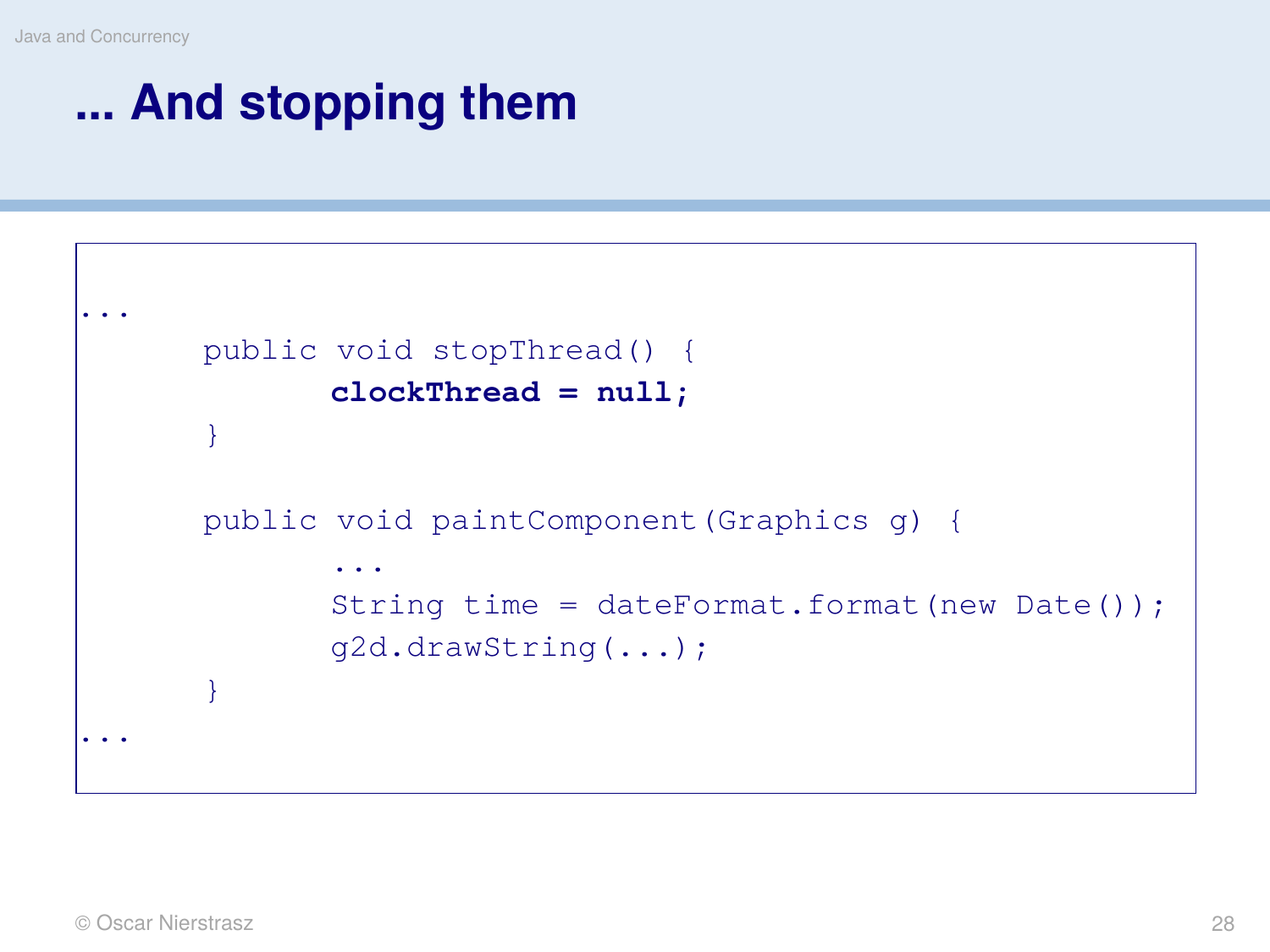

Java and Concurrency
# ... And stopping them
...
	public void stopThread() {
		clockThread = null;
	}

	public void paintComponent(Graphics g) {
		...
		String time = dateFormat.format(new Date());
		g2d.drawString(...);
	}
...
© Oscar Nierstrasz
28